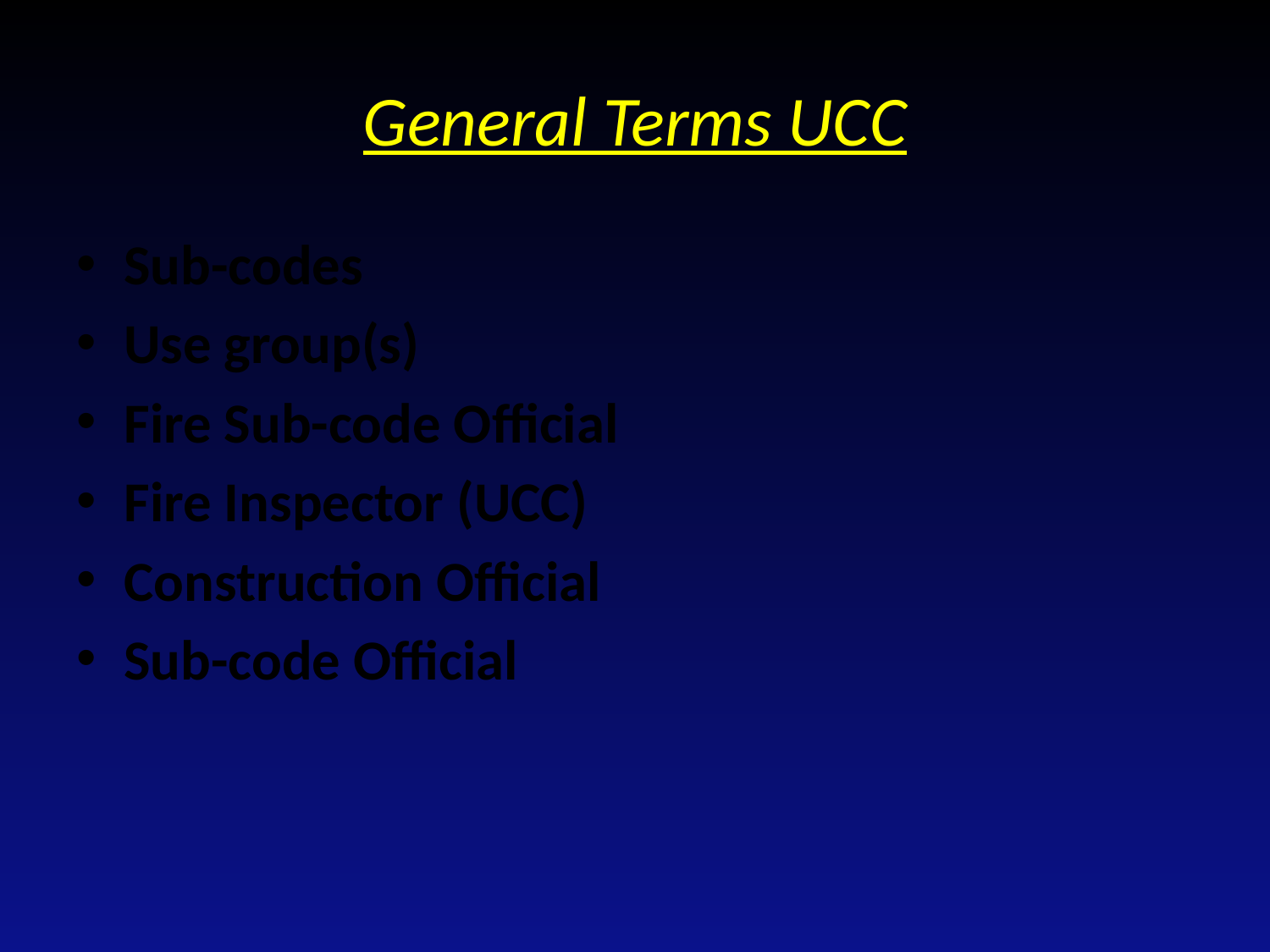

# General Terms UCC
Sub-codes
Use group(s)
Fire Sub-code Official
Fire Inspector (UCC)
Construction Official
Sub-code Official